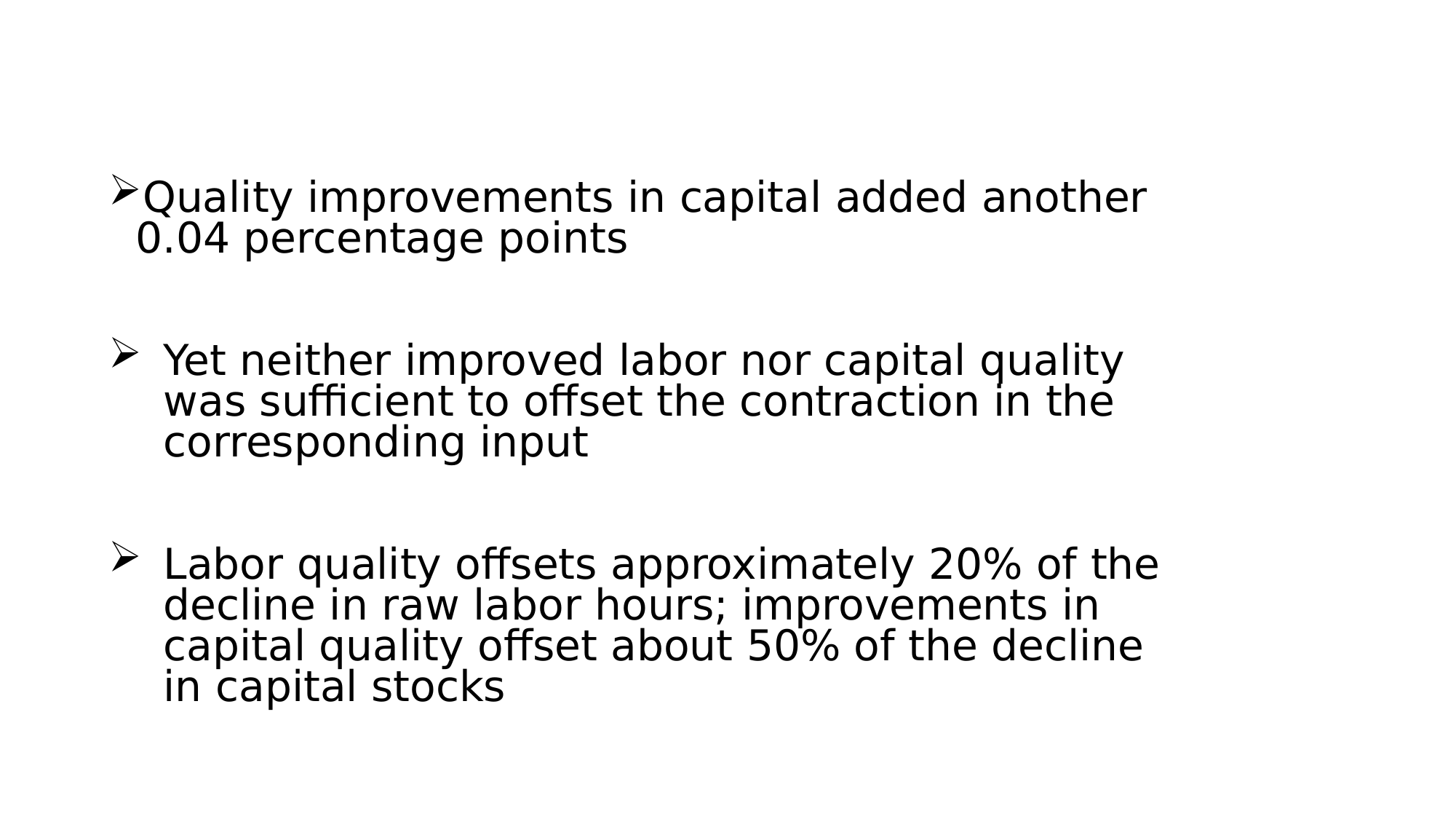

Quality improvements in capital added another
  0.04 percentage points

Yet neither improved labor nor capital quality was sufficient to offset the contraction in the corresponding input

Labor quality offsets approximately 20% of the decline in raw labor hours; improvements in capital quality offset about 50% of the decline in capital stocks